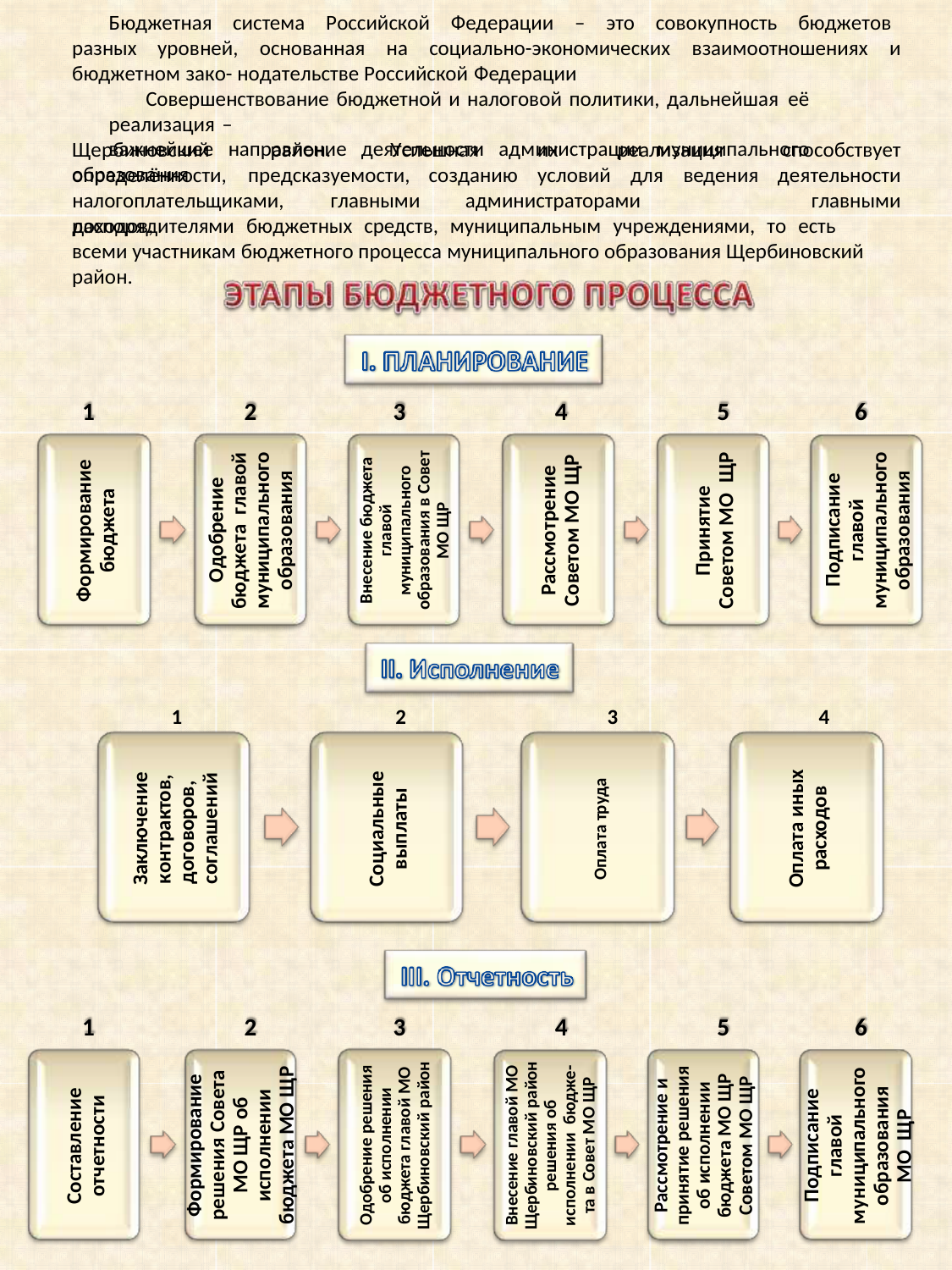

Бюджетная  система  Российской  Федерации  –  это  совокупность  бюджетов  разных уровней, основанная на социально-экономических взаимоотношениях и бюджетном зако- нодательстве Российской Федерации
Совершенствование бюджетной и налоговой политики, дальнейшая  её реализация –
важнейшее   направление   деятельности   администрации   муниципального   образования
Щербиновский	район.	Успешная	их	реализация
способствует деятельности главными
определённости,	предсказуемости,	созданию	условий	для	ведения
налогоплательщиками,	главными	администраторами	доходов,
распорядителями  бюджетных  средств,  муниципальным  учреждениями,  то  есть  всеми участникам бюджетного процесса муниципального образования Щербиновский район.

1
2
3
4
5
6

Внесение бюджета главой муниципального образования в Совет МО ЩР
Одобрение бюджета  главой муниципального образования
Подписание главой муниципального образования
Принятие Советом МО  ЩР
Рассмотрение Советом МО ЩР
Формирование бюджета

1
2
3
4

Оплата иных расходов
Социальные выплаты
Заключение контрактов, договоров, соглашений
Оплата труда

1
2
3
4
5
6

Одобрение решения об исполнении бюджета главой МО Щербиновский район
Внесение главой МО Щербиновский район решения об исполнении  бюдже- та в Совет МО ЩР
Рассмотрение и принятие решения об исполнении бюджета МО ЩР Советом МО ЩР
Формирование решения Совета МО ЩР об исполнении бюджета МО ЩР
Подписание главой муниципального образования
МО  ЩР
Составление отчетности